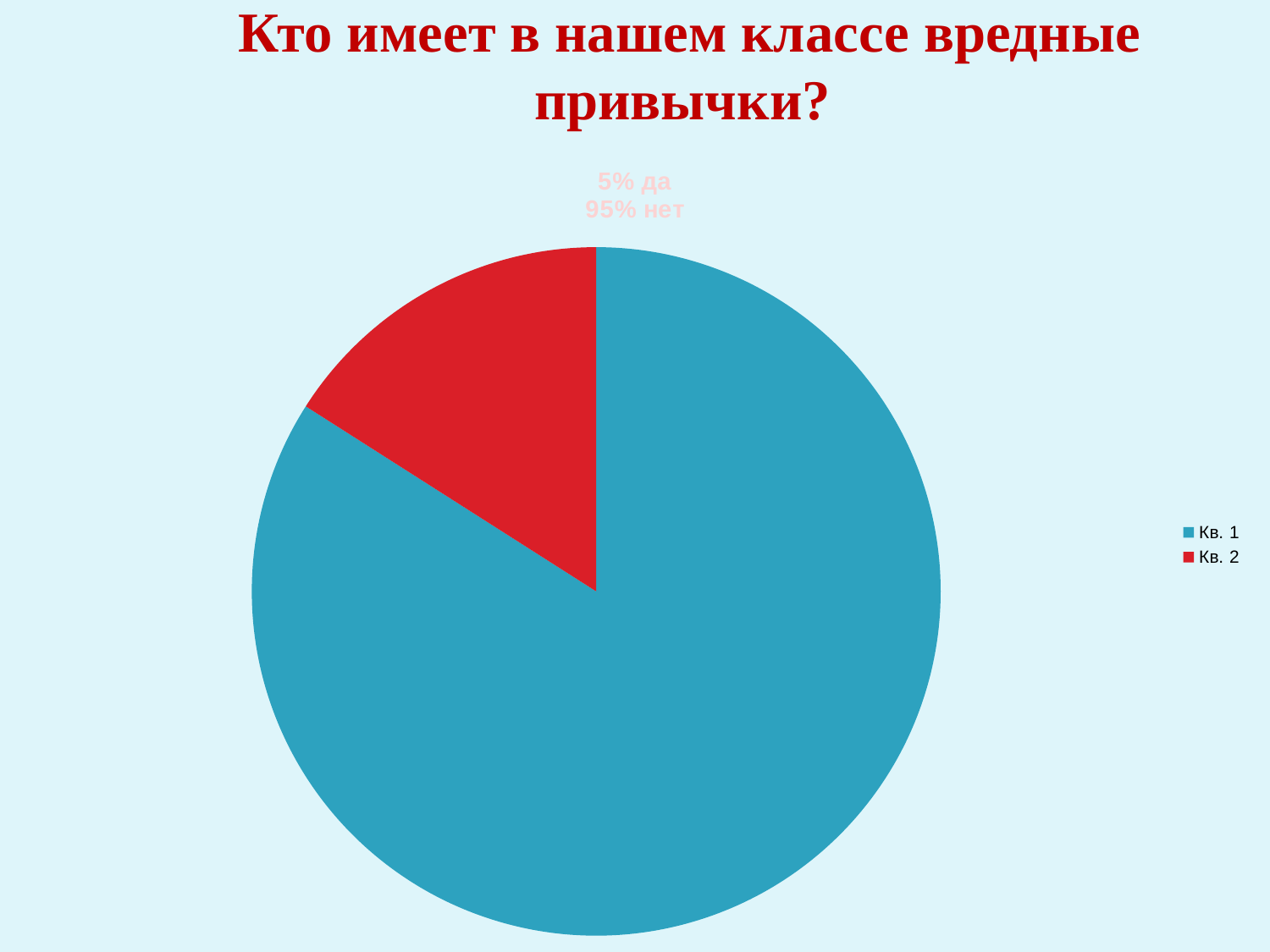

# Кто имеет в нашем классе вредные привычки?

### Chart: 5% да
95% нет

| Category | Продажи |
|---|---|
| Кв. 1 | 5.0 |
| Кв. 2 | 0.95 |